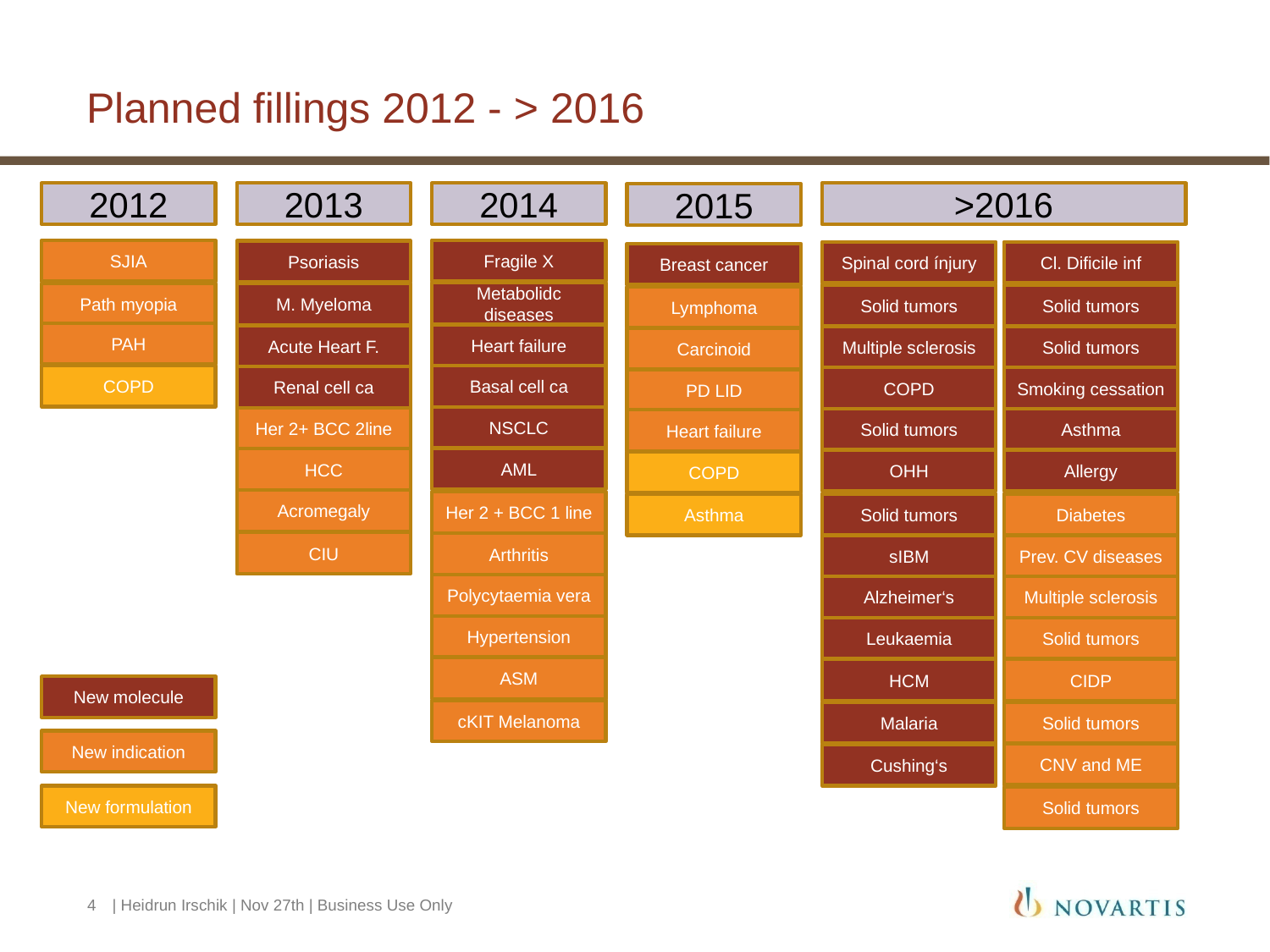

Planned fillings 2012 - > 2016
2012
2013
2014
>2016
2015
Fragile X
SJIA
Psoriasis
Spinal cord ínjury
Cl. Dificile inf
Breast cancer
Metabolidc diseases
Path myopia
M. Myeloma
Solid tumors
Solid tumors
Lymphoma
PAH
Heart failure
Acute Heart F.
Multiple sclerosis
Solid tumors
Carcinoid
COPD
Basal cell ca
Renal cell ca
COPD
Smoking cessation
PD LID
NSCLC
Her 2+ BCC 2line
Solid tumors
Asthma
Heart failure
AML
HCC
OHH
Allergy
COPD
Acromegaly
Her 2 + BCC 1 line
Solid tumors
Diabetes
Asthma
CIU
Arthritis
sIBM
Prev. CV diseases
Polycytaemia vera
Alzheimer‘s
Multiple sclerosis
Hypertension
Leukaemia
Solid tumors
ASM
HCM
CIDP
New molecule
cKIT Melanoma
Malaria
Solid tumors
New indication
CNV and ME
Cushing‘s
New formulation
Solid tumors
4
 | Heidrun Irschik | Nov 27th | Business Use Only